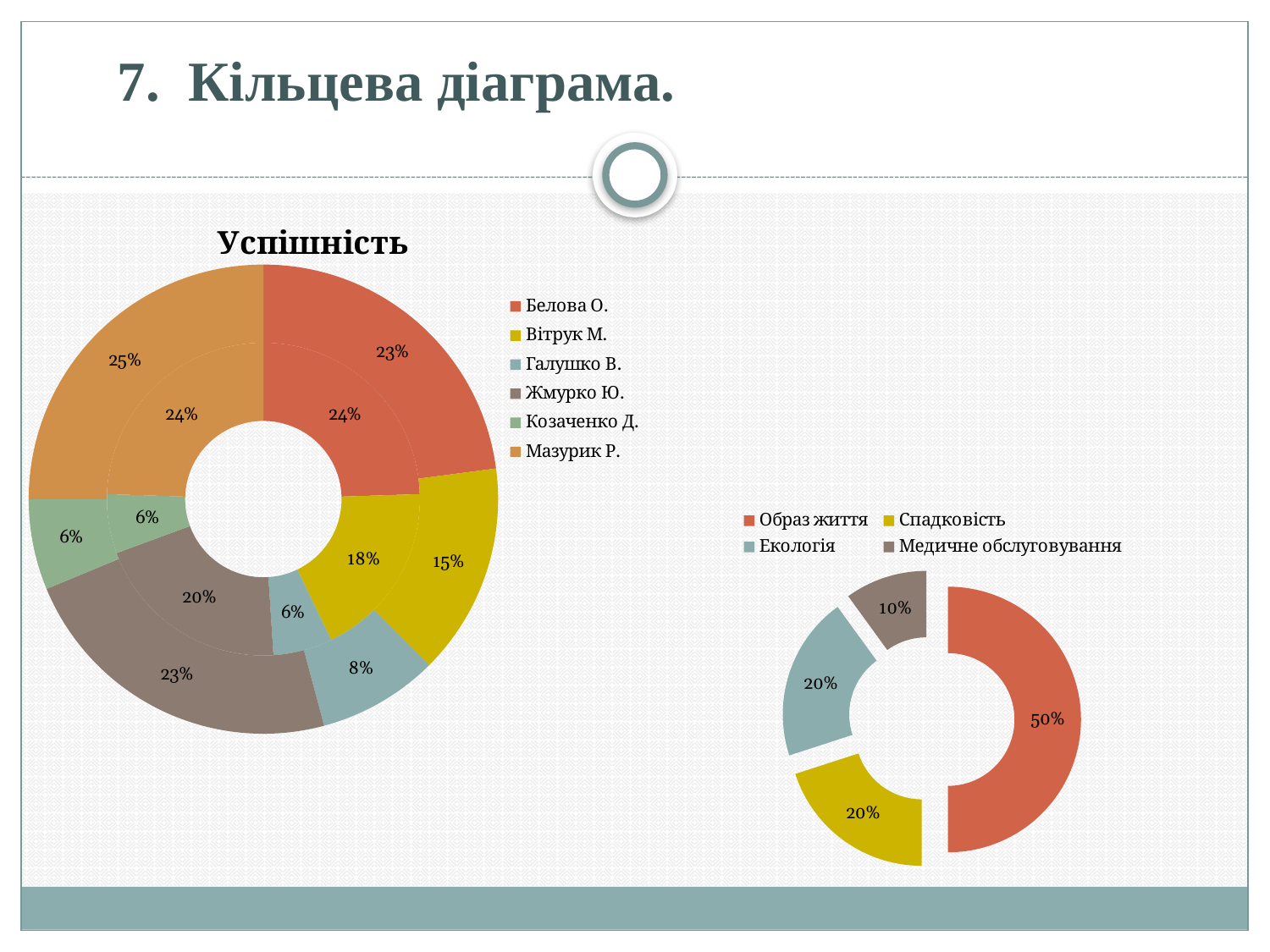

7.  Кільцева діаграма.

### Chart: Успішність

| Category | Алгебра | Фізика |
|---|---|---|
| Белова О.  | 12.0 | 11.0 |
| Вітрук М. | 9.0 | 7.0 |
| Галушко В. | 3.0 | 4.0 |
| Жмурко Ю. | 10.0 | 11.0 |
| Козаченко Д. | 3.0 | 3.0 |
| Мазурик Р. | 12.0 | 12.0 |

### Chart

| Category | ФАКТОРИ, що впливають на здоров'я людини  відсотки |
|---|---|
| Образ життя  | 50.0 |
| Спадковість | 20.0 |
| Екологія | 20.0 |
| Медичне обслуговування | 10.0 |